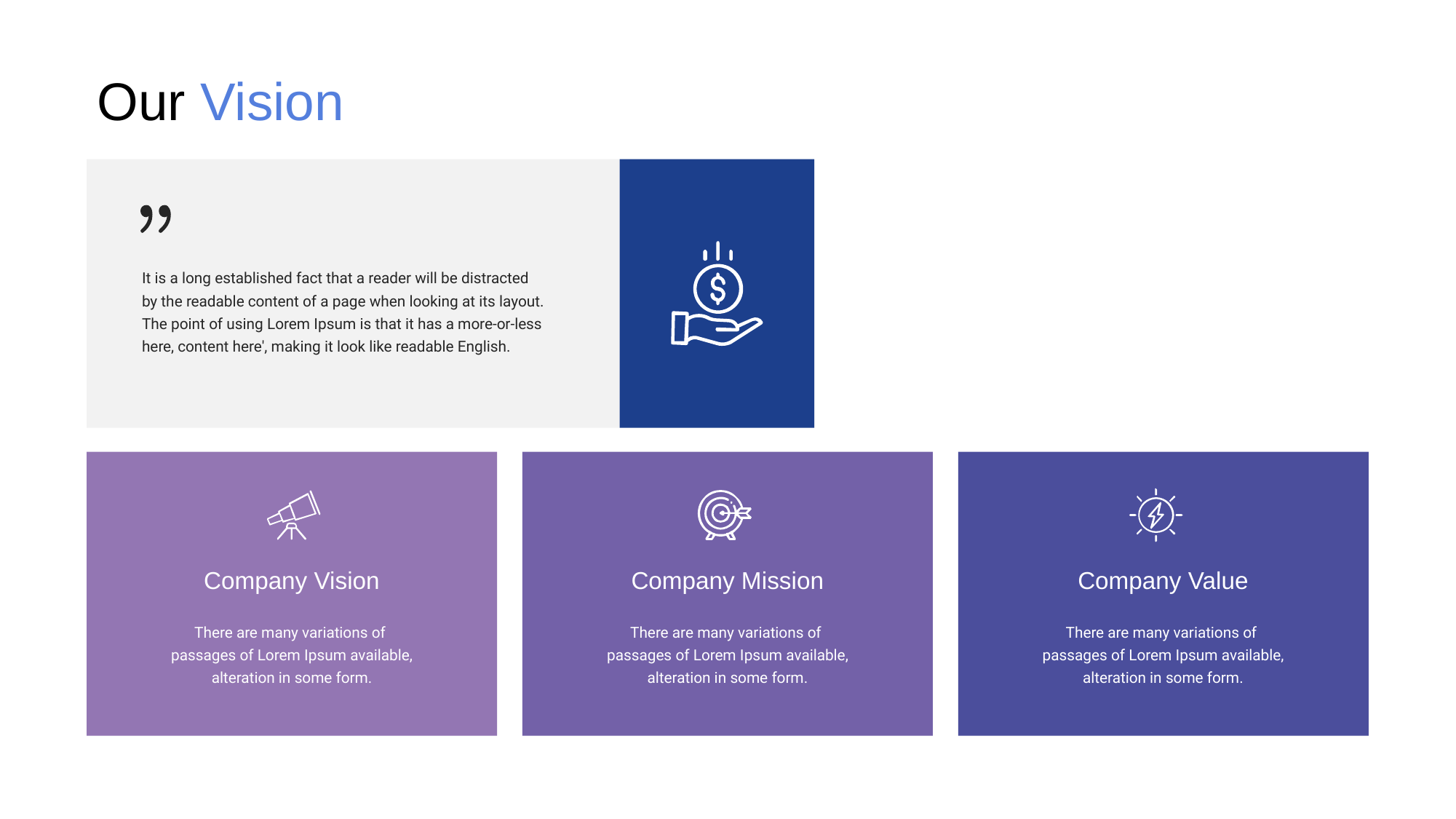

Our Vision

It is a long established fact that a reader will be distracted by the readable content of a page when looking at its layout. The point of using Lorem Ipsum is that it has a more-or-less here, content here', making it look like readable English.

Company Vision
Company Mission
Company Value
There are many variations of
passages of Lorem Ipsum available, alteration in some form.
There are many variations of
passages of Lorem Ipsum available, alteration in some form.
There are many variations of
passages of Lorem Ipsum available, alteration in some form.